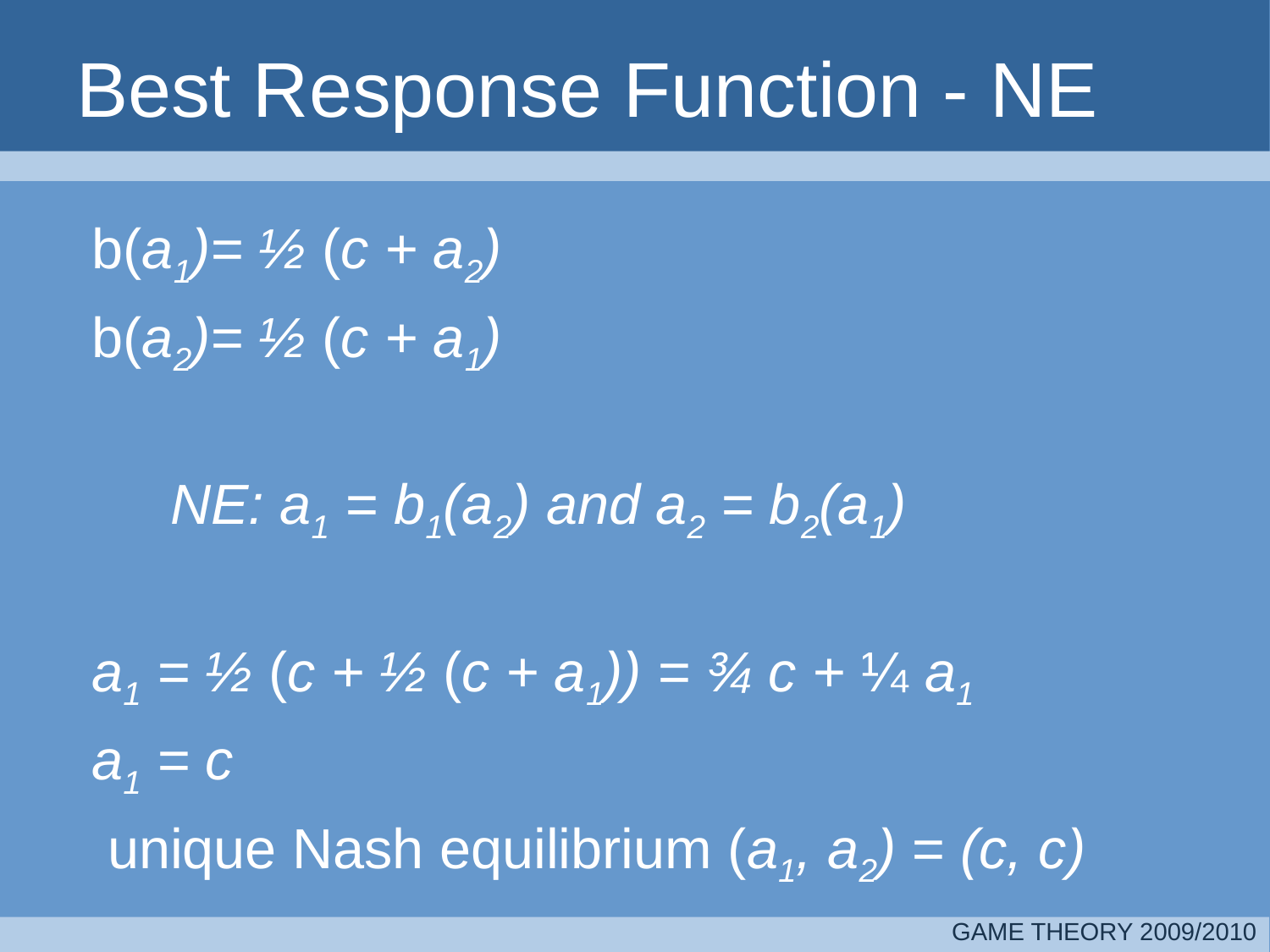

# Best Response Function - NE
 b(a1)= ½ (c + a2)
 b(a2)= ½ (c + a1)

      NE: a1 = b1(a2) and a2 = b2(a1)

 a1 = ½ (c + ½ (c + a1)) = ¾ c + ¼ a1
 a1 = c
  unique Nash equilibrium (a1, a2) = (c, c)
GAME THEORY 2009/2010